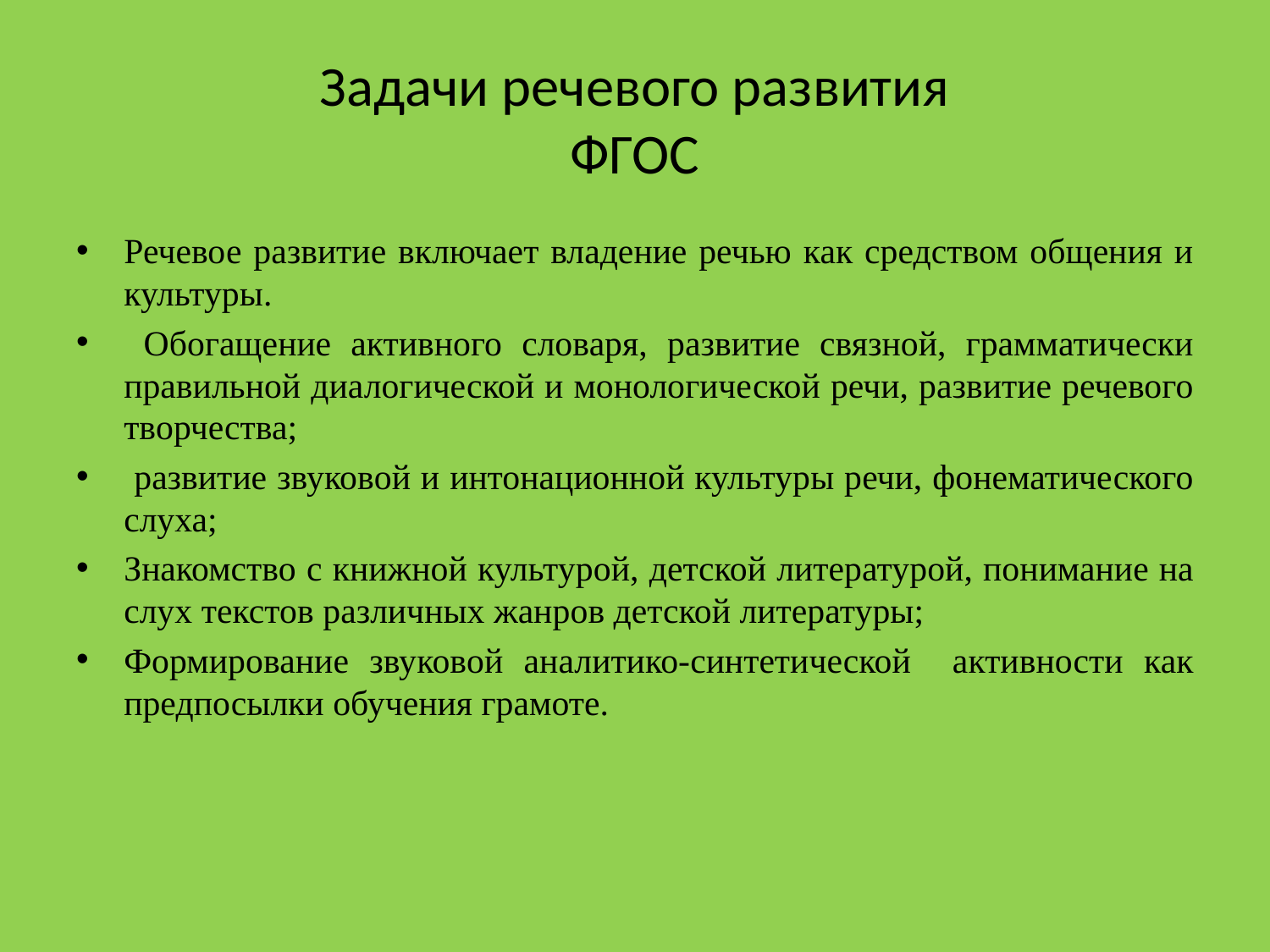

# Задачи речевого развития ФГОС
Речевое развитие включает владение речью как средством общения и культуры.
 Обогащение активного словаря, развитие связной, грамматически правильной диалогической и монологической речи, развитие речевого творчества;
 развитие звуковой и интонационной культуры речи, фонематического слуха;
Знакомство с книжной культурой, детской литературой, понимание на слух текстов различных жанров детской литературы;
Формирование звуковой аналитико-синтетической  активности как предпосылки обучения грамоте.